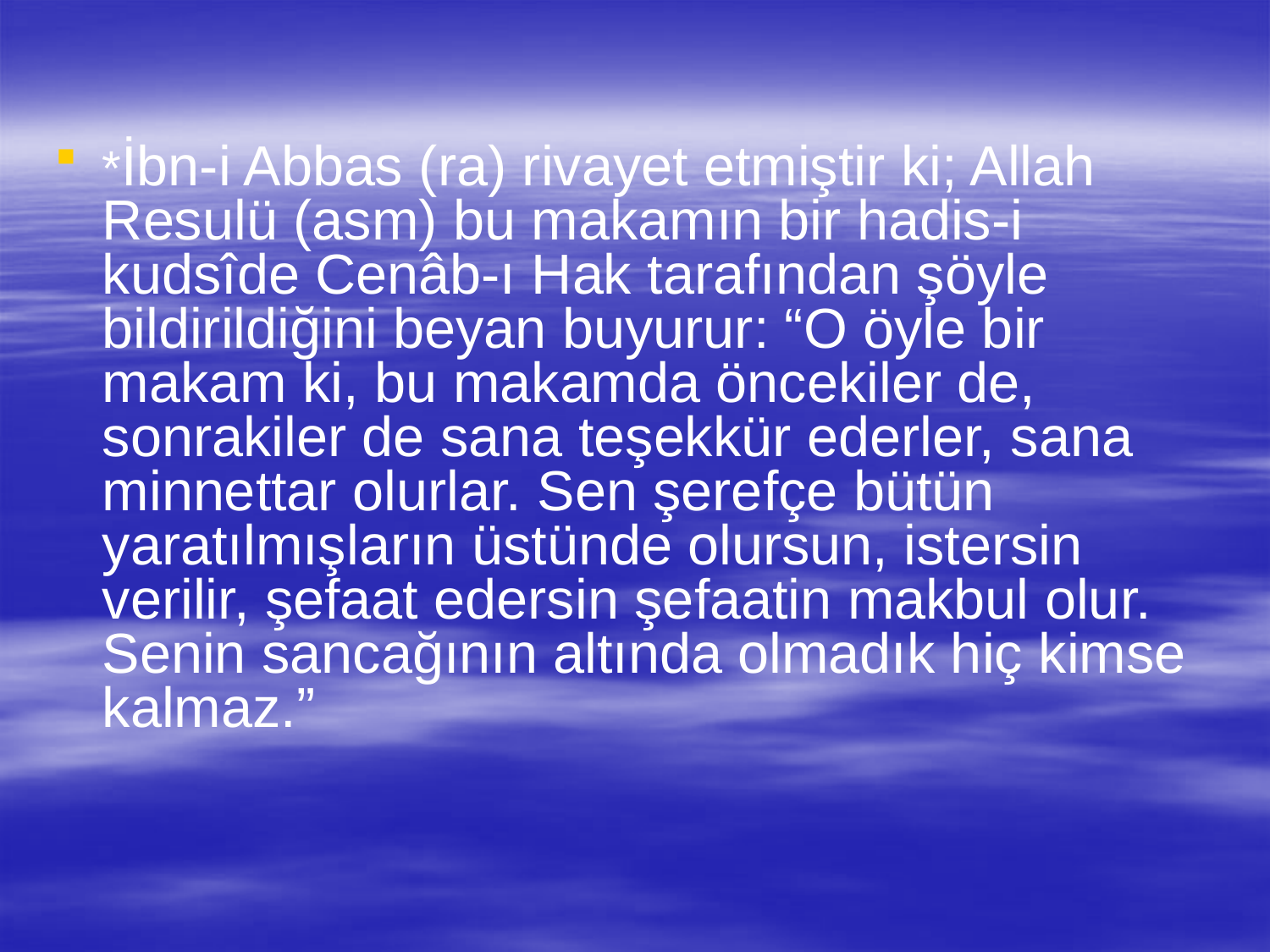

*İbn-i Abbas (ra) rivayet etmiştir ki; Allah Resulü (asm) bu makamın bir hadis-i kudsîde Cenâb-ı Hak tarafından şöyle bildirildiğini beyan buyurur: “O öyle bir makam ki, bu makamda öncekiler de, sonrakiler de sana teşekkür ederler, sana minnettar olurlar. Sen şerefçe bütün yaratılmışların üstünde olursun, istersin verilir, şefaat edersin şefaatin makbul olur. Senin sancağının altında olmadık hiç kimse kalmaz.”